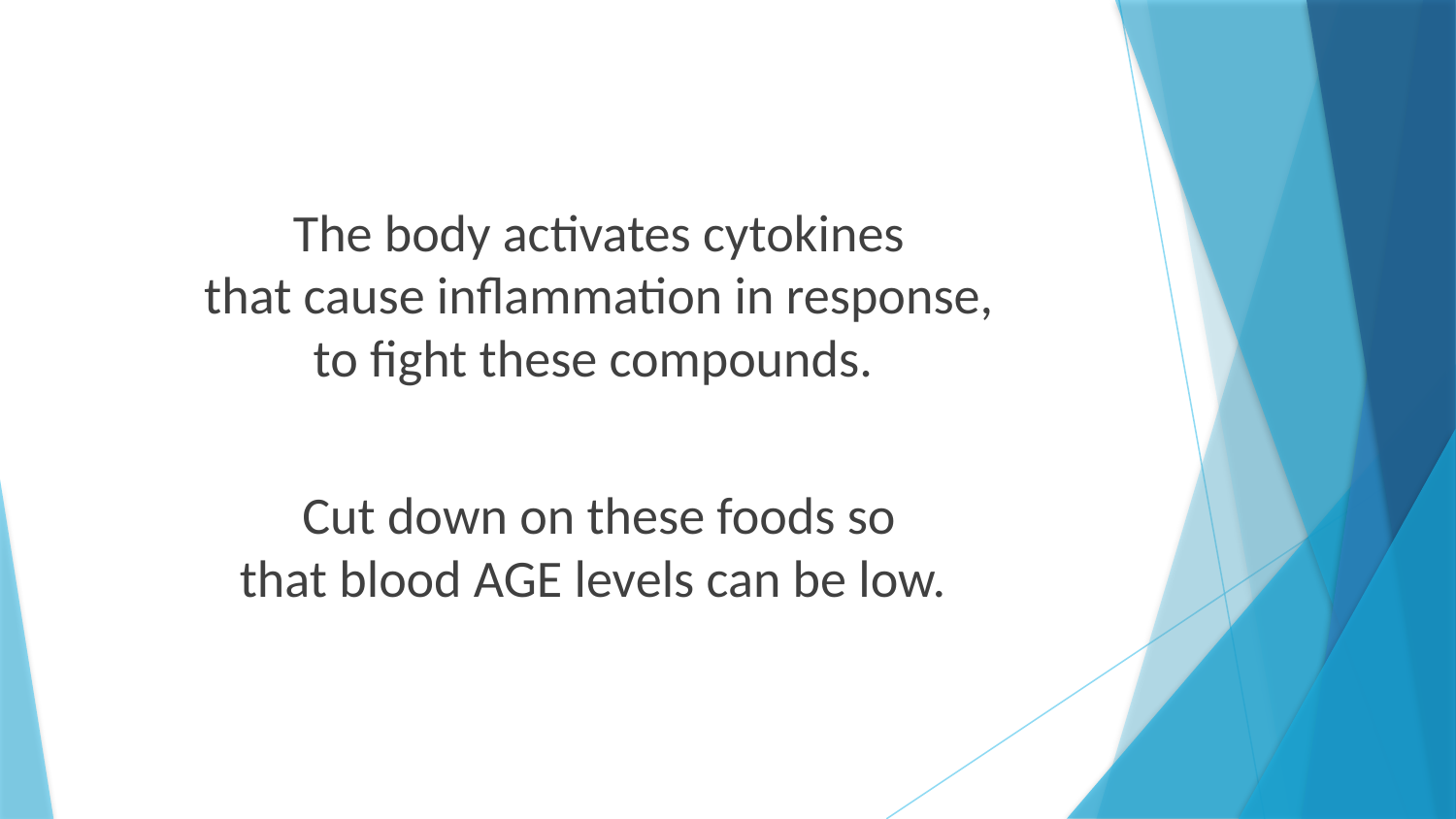

The body activates cytokines
that cause inflammation in response,
to fight these compounds.

Cut down on these foods so
that blood AGE levels can be low.